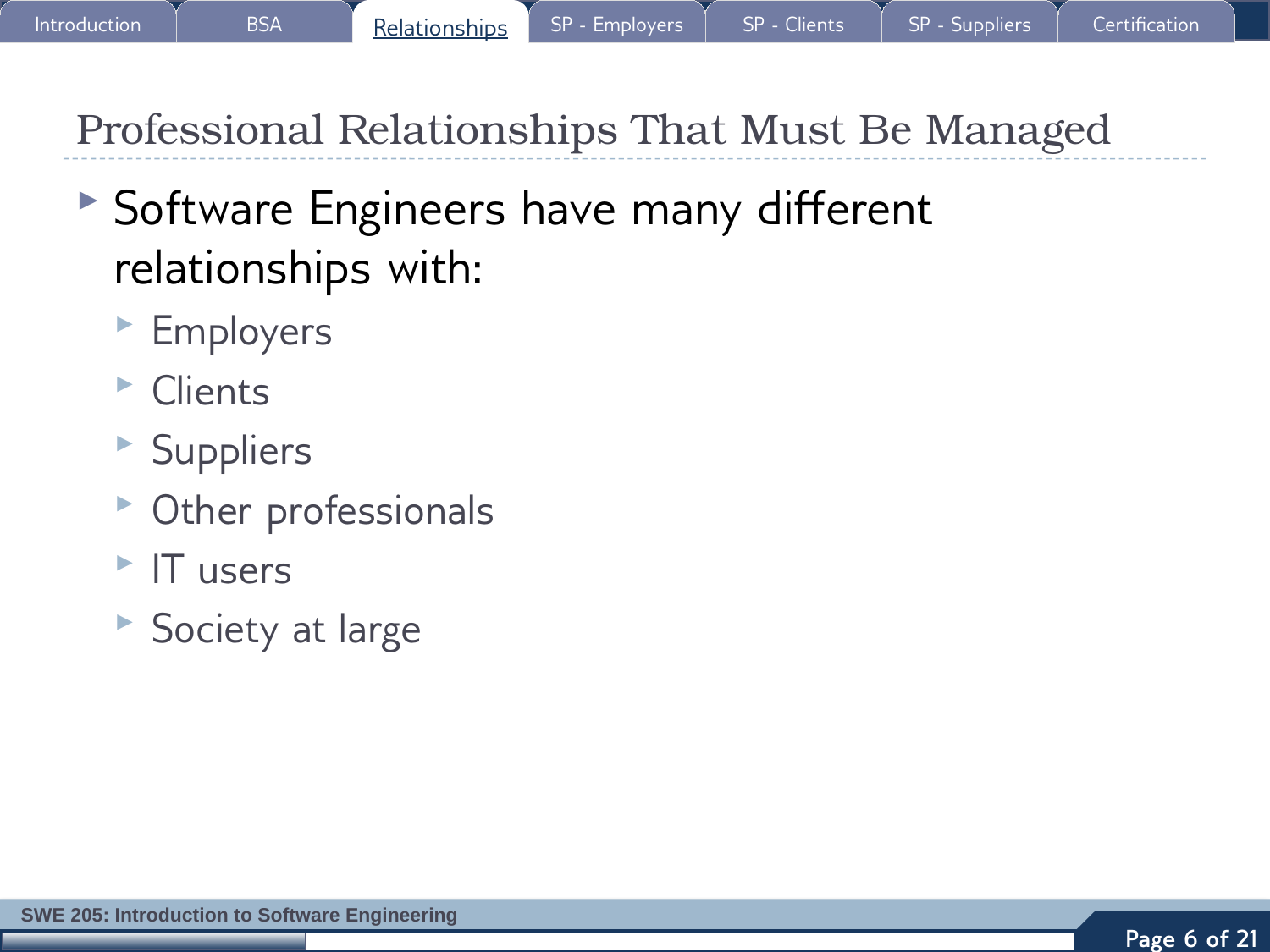

Introduction
BSA
Relationships
SP - Employers
SP - Clients
SP - Suppliers
Certification
# Professional Relationships That Must Be Managed
Software Engineers have many different relationships with:
Employers
Clients
Suppliers
Other professionals
IT users
Society at large
6
Page 6 of 21